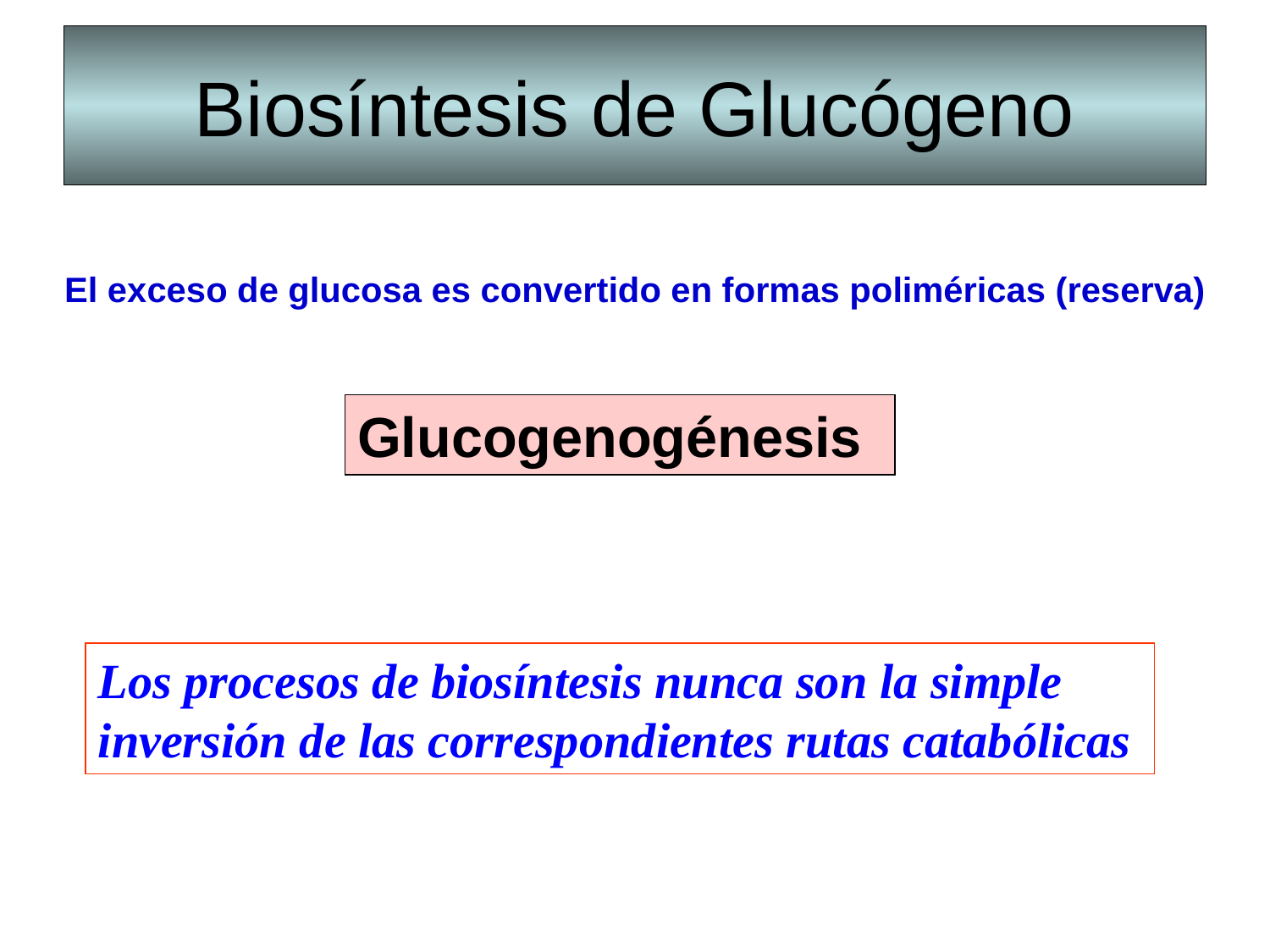

# Biosíntesis de Glucógeno
El exceso de glucosa es convertido en formas poliméricas (reserva)
Glucogenogénesis
Los procesos de biosíntesis nunca son la simple inversión de las correspondientes rutas catabólicas